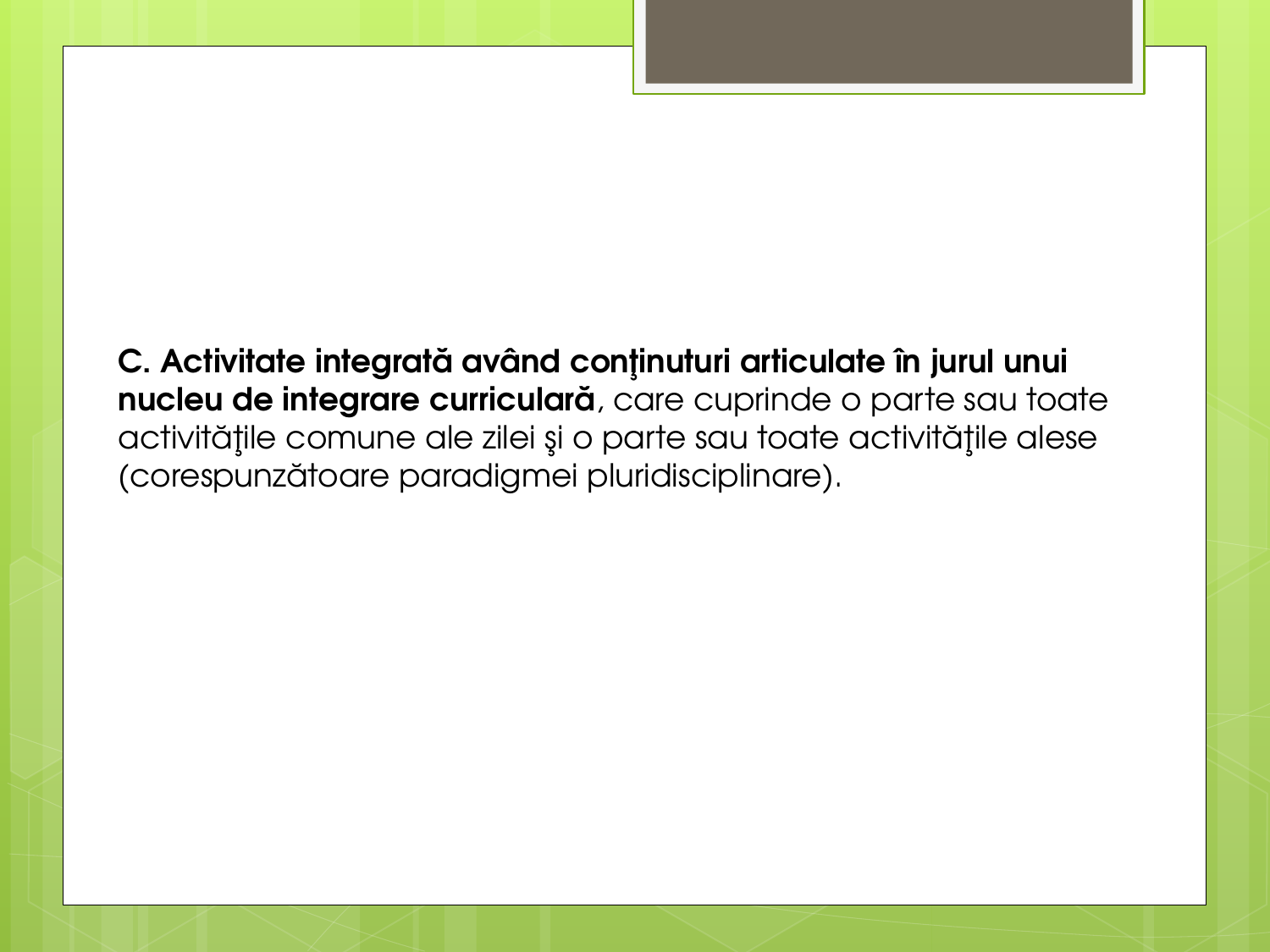

C. Activitate integrată având conţinuturi articulate în jurul unui nucleu de integrare curriculară, care cuprinde o parte sau toate activităţile comune ale zilei şi o parte sau toate activităţile alese (corespunzătoare paradigmei pluridisciplinare).